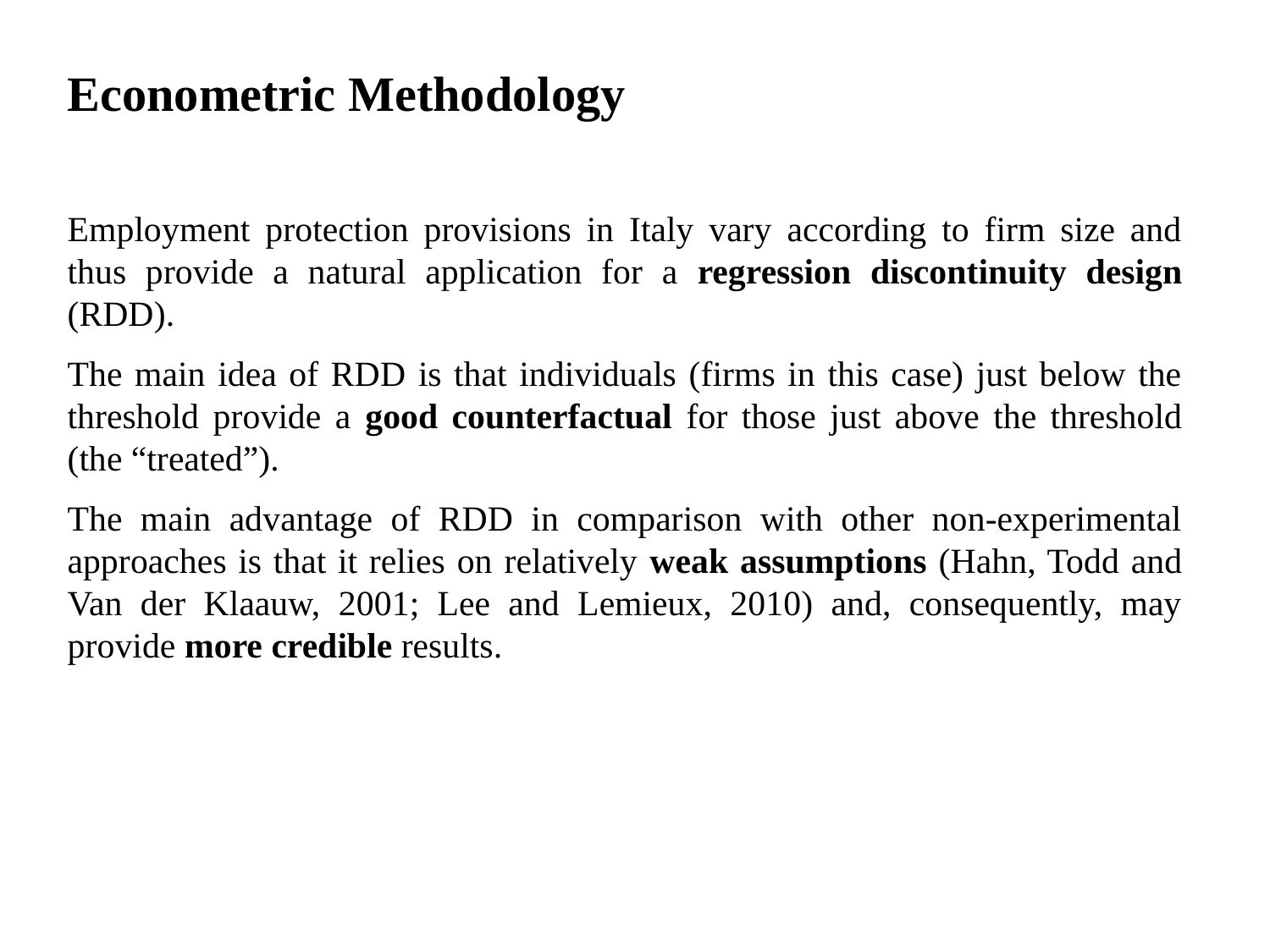

# Econometric Methodology
Employment protection provisions in Italy vary according to firm size and thus provide a natural application for a regression discontinuity design (RDD).
The main idea of RDD is that individuals (firms in this case) just below the threshold provide a good counterfactual for those just above the threshold (the “treated”).
The main advantage of RDD in comparison with other non-experimental approaches is that it relies on relatively weak assumptions (Hahn, Todd and Van der Klaauw, 2001; Lee and Lemieux, 2010) and, consequently, may provide more credible results.